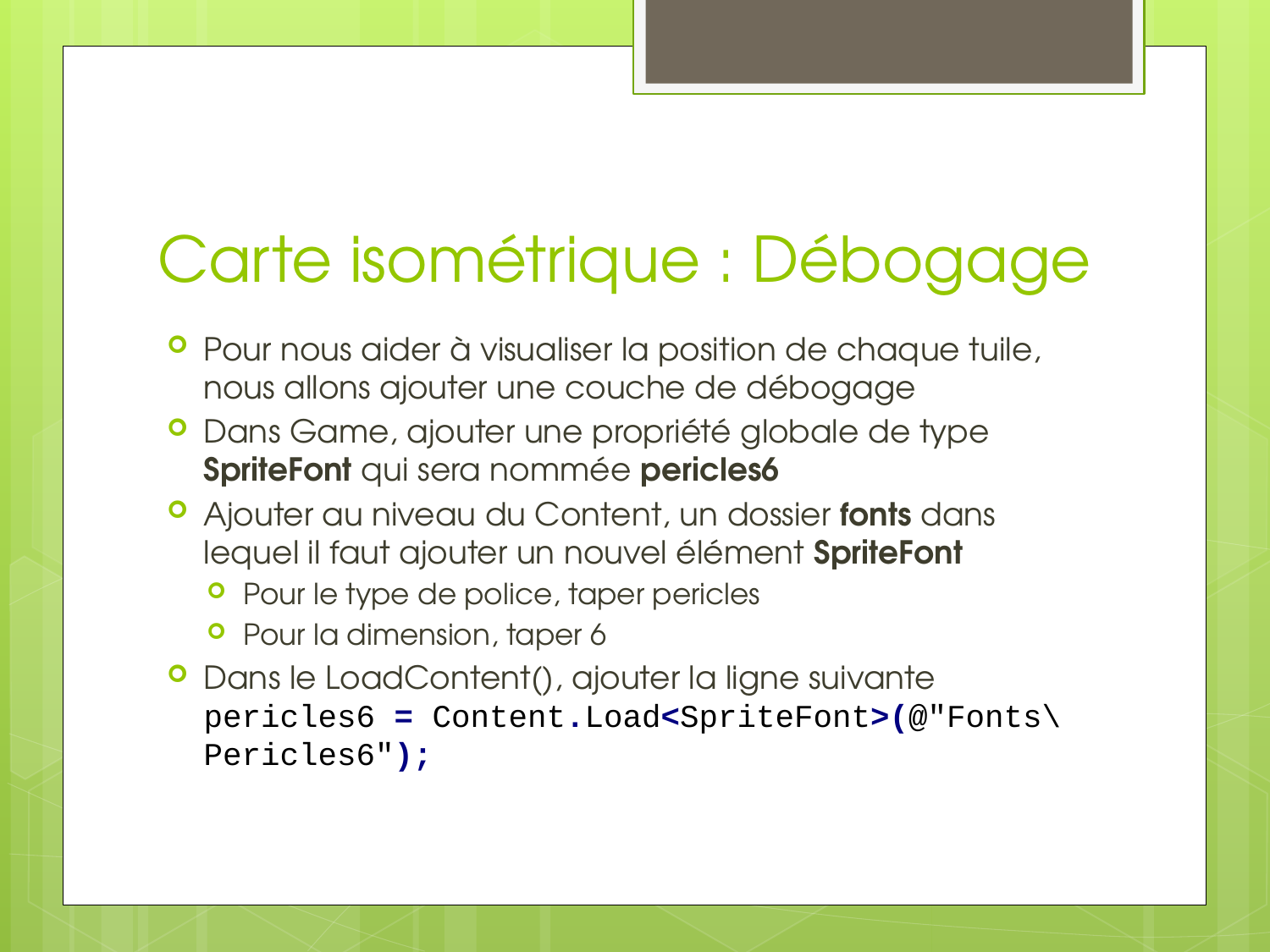

# Carte isométrique : Débogage
Pour nous aider à visualiser la position de chaque tuile, nous allons ajouter une couche de débogage
Dans Game, ajouter une propriété globale de type SpriteFont qui sera nommée pericles6
Ajouter au niveau du Content, un dossier fonts dans lequel il faut ajouter un nouvel élément SpriteFont
Pour le type de police, taper pericles
Pour la dimension, taper 6
Dans le LoadContent(), ajouter la ligne suivante
pericles6 = Content.Load<SpriteFont>(@"Fonts\Pericles6");